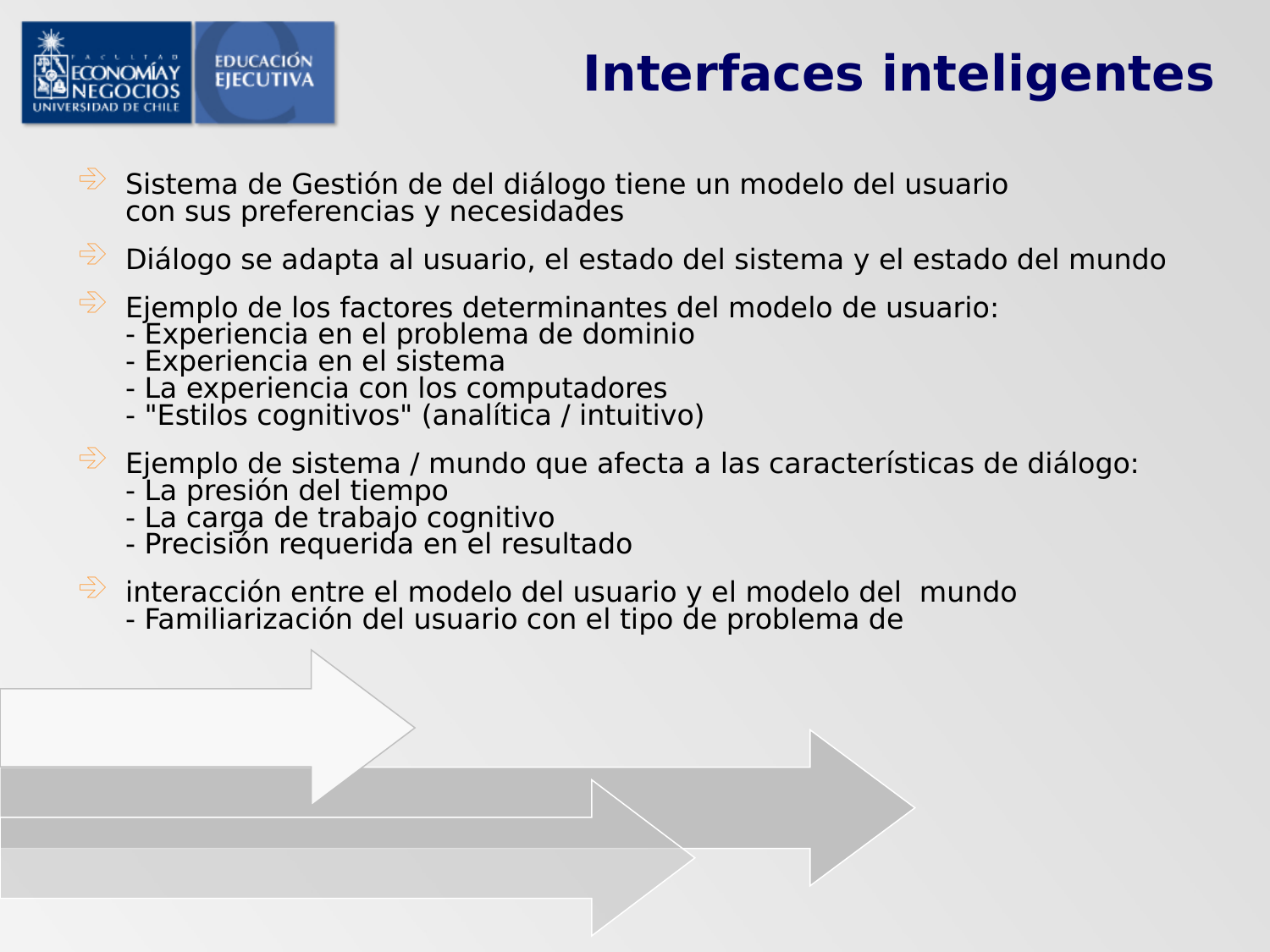

# Interfaces inteligentes
Sistema de Gestión de del diálogo tiene un modelo del usuario
con sus preferencias y necesidades
Diálogo se adapta al usuario, el estado del sistema y el estado del mundo
Ejemplo de los factores determinantes del modelo de usuario:
- Experiencia en el problema de dominio
- Experiencia en el sistema
- La experiencia con los computadores
- "Estilos cognitivos" (analítica / intuitivo)
Ejemplo de sistema / mundo que afecta a las características de diálogo:
- La presión del tiempo
- La carga de trabajo cognitivo
- Precisión requerida en el resultado
interacción entre el modelo del usuario y el modelo del  mundo
- Familiarización del usuario con el tipo de problema de